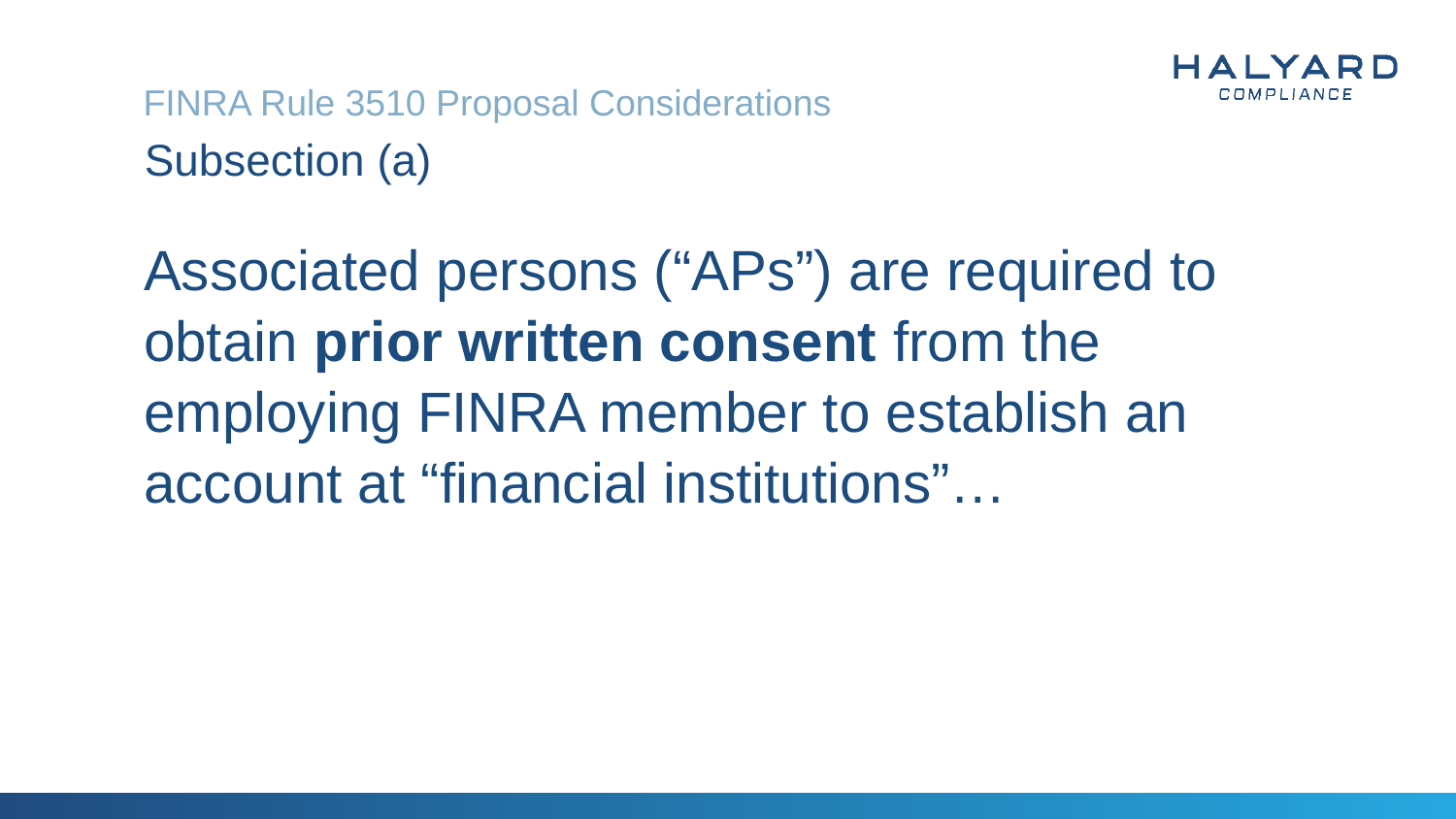

FINRA Rule 3510 Proposal Considerations
# Subsection (a)
Associated persons (“APs”) are required to obtain prior written consent from the employing FINRA member to establish an account at “financial institutions”…